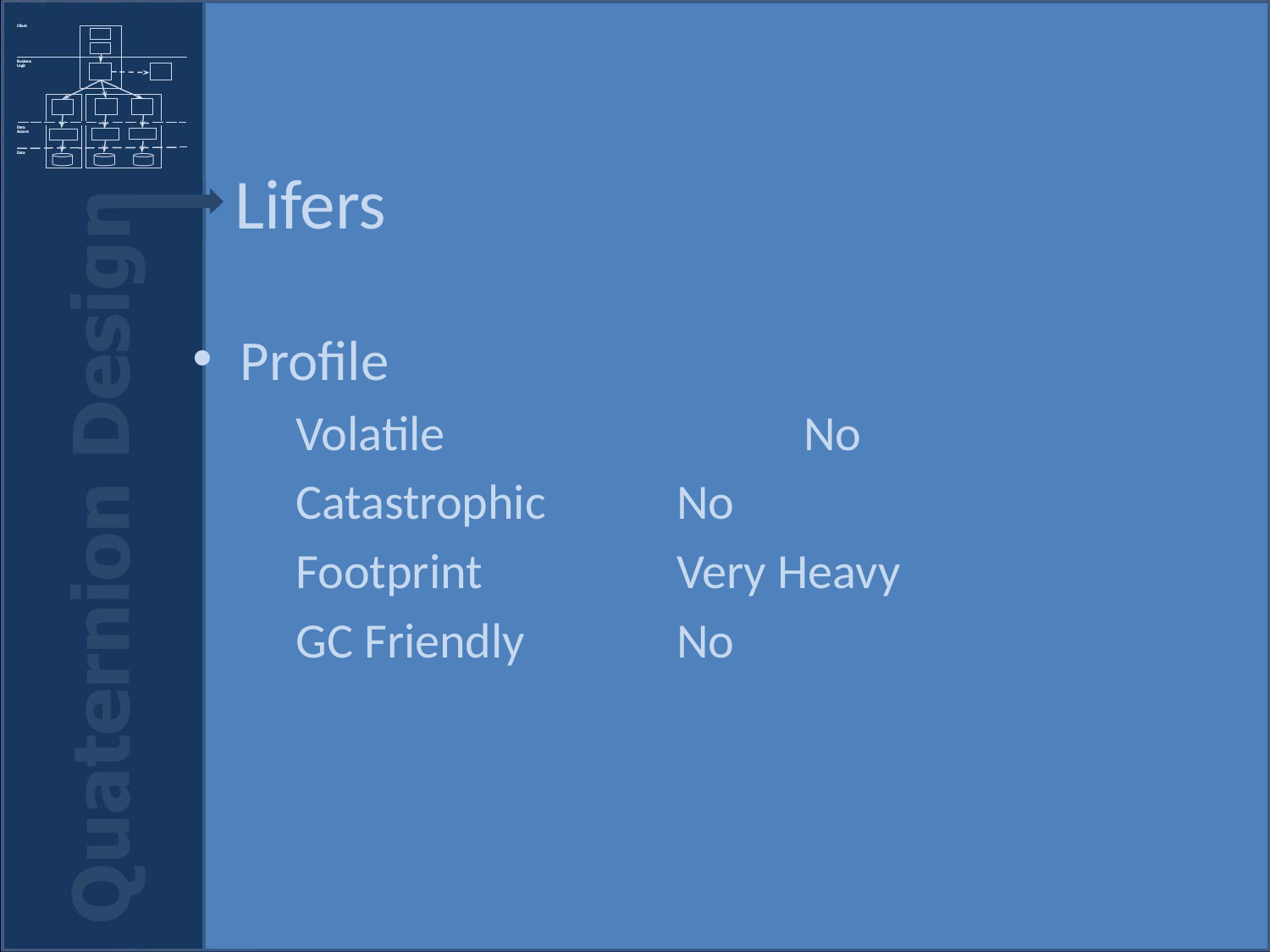

# Lifers
Profile
	Volatile			No
	Catastrophic		No
	Footprint		Very Heavy
	GC Friendly		No